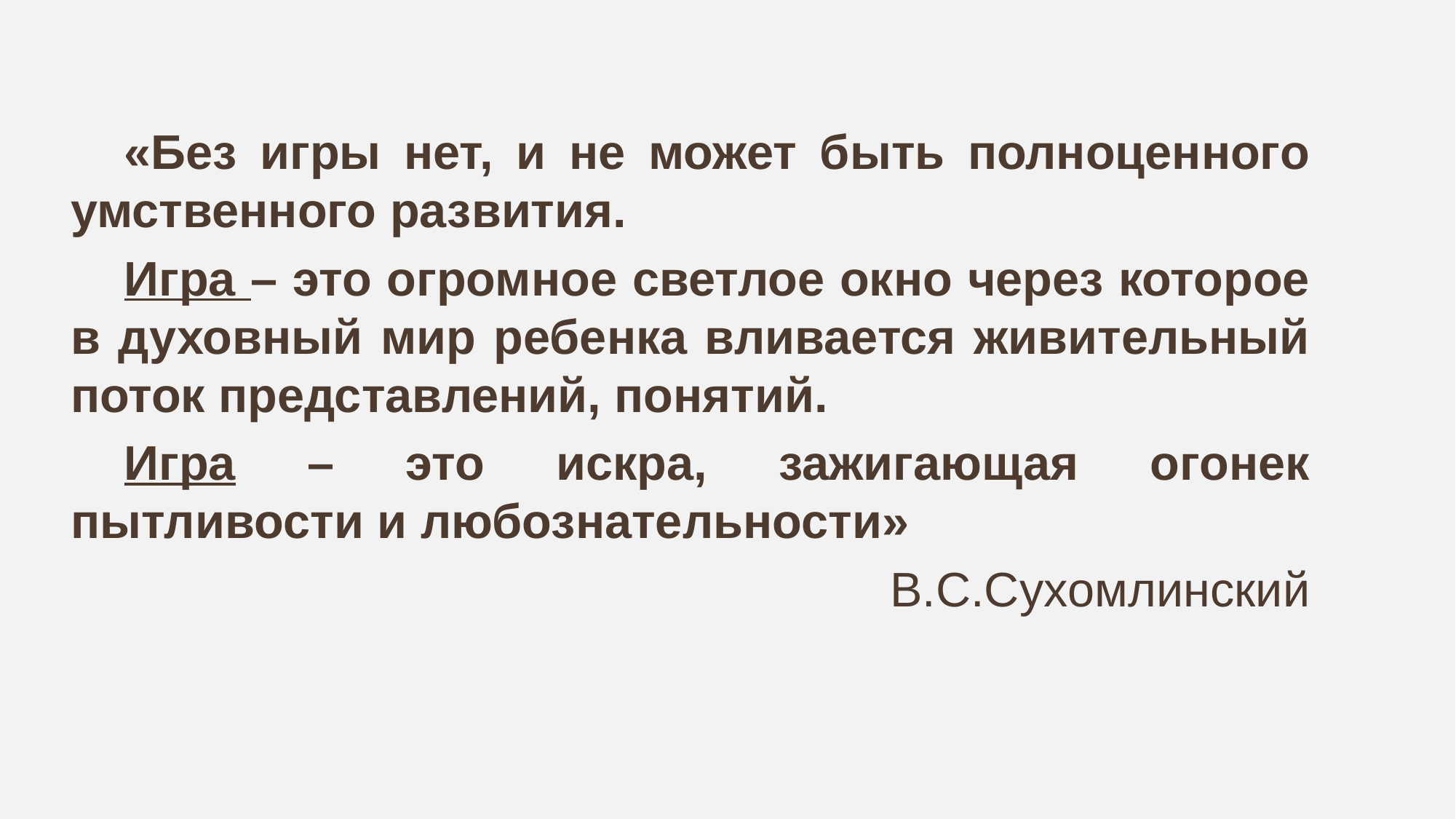

«Без игры нет, и не может быть полноценного умственного развития.
Игра – это огромное светлое окно через которое в духовный мир ребенка вливается живительный поток представлений, понятий.
Игра – это искра, зажигающая огонек пытливости и любознательности»
В.С.Сухомлинский